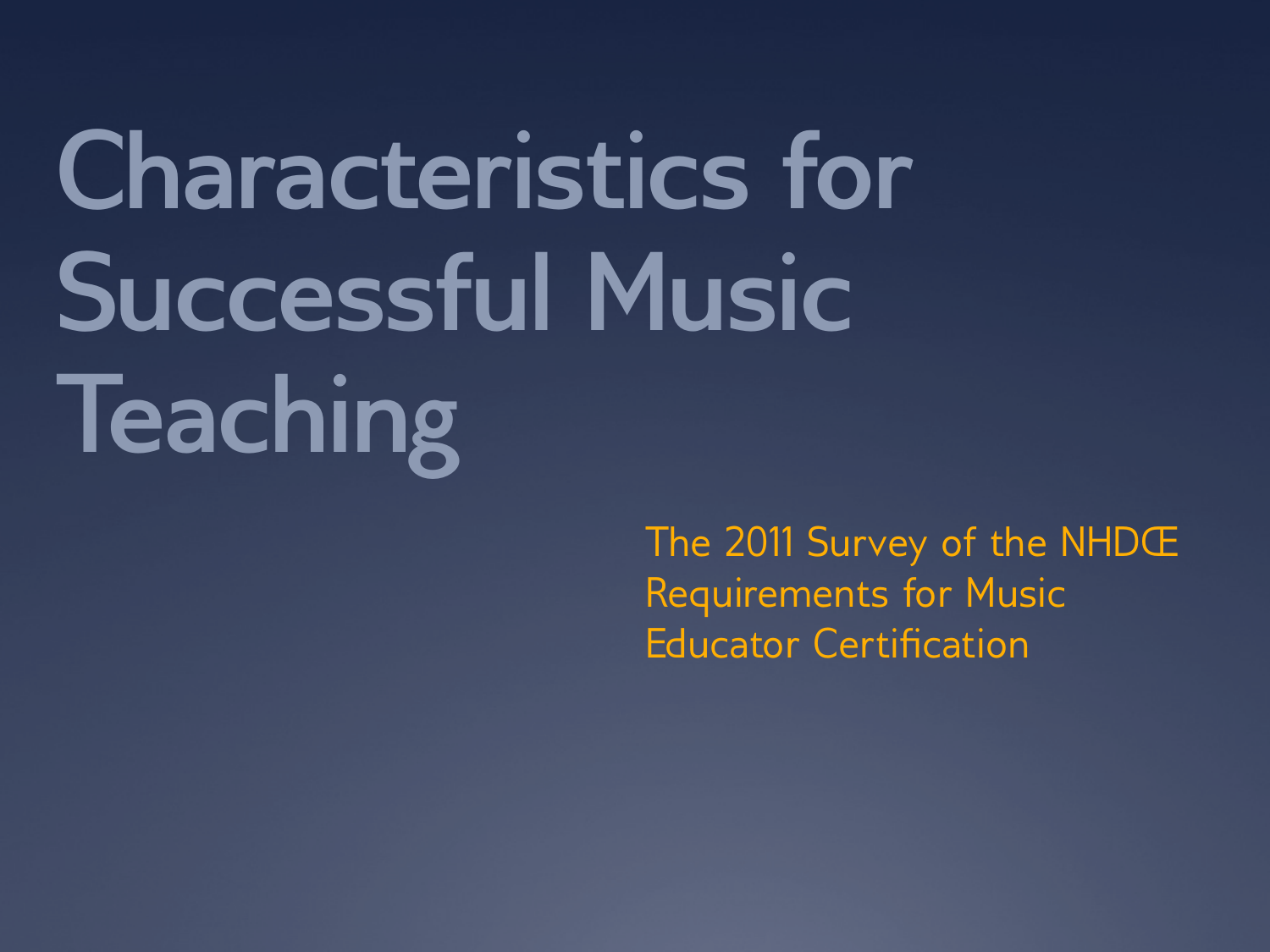

# Characteristics for Successful Music Teaching
The 2011 Survey of the NHDOE Requirements for Music Educator Certification